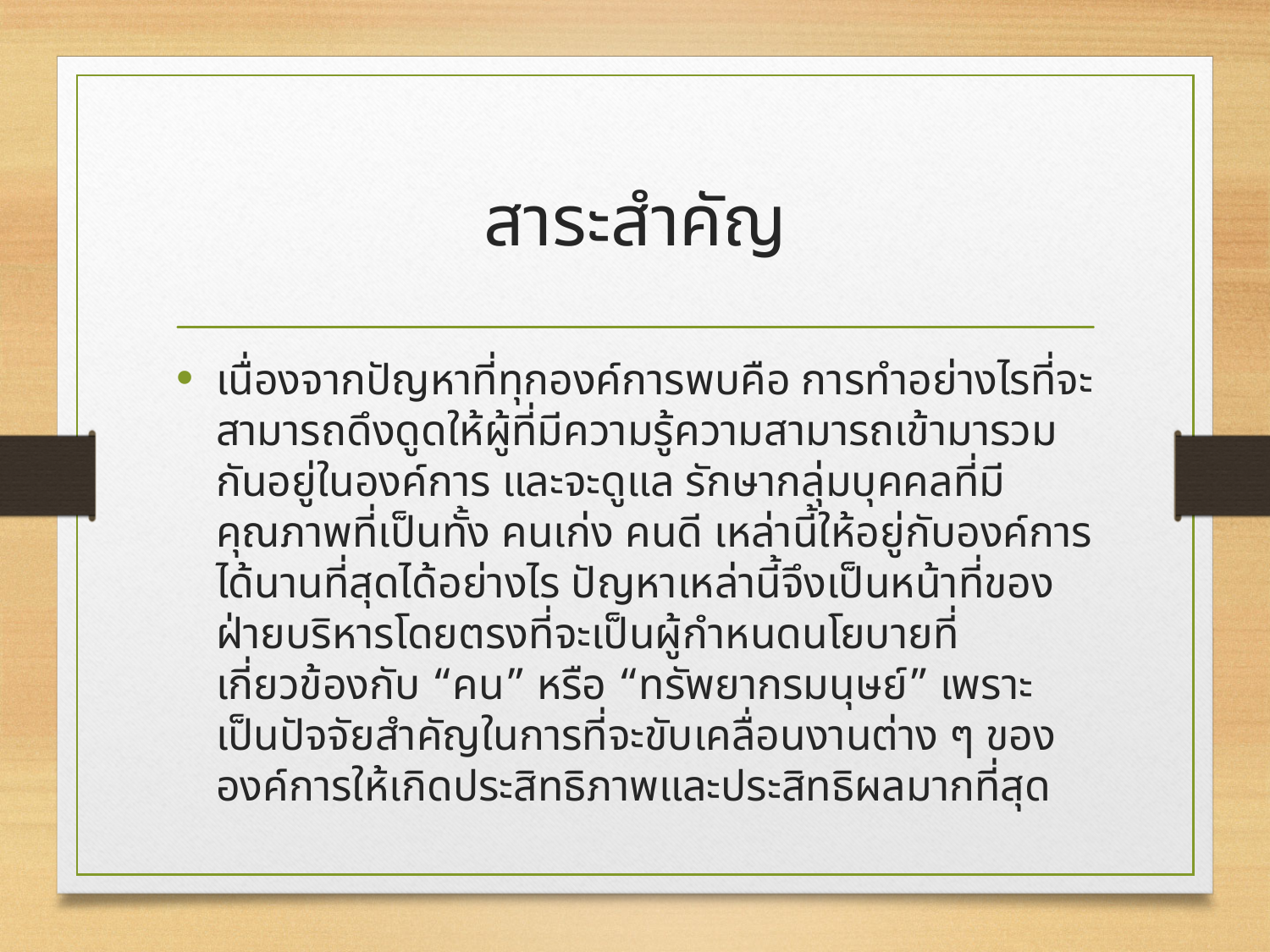

# สาระสำคัญ
เนื่องจากปัญหาที่ทุกองค์การพบคือ การทำอย่างไรที่จะสามารถดึงดูดให้ผู้ที่มีความรู้ความสามารถเข้ามารวมกันอยู่ในองค์การ และจะดูแล รักษากลุ่มบุคคลที่มีคุณภาพที่เป็นทั้ง คนเก่ง คนดี เหล่านี้ให้อยู่กับองค์การได้นานที่สุดได้อย่างไร ปัญหาเหล่านี้จึงเป็นหน้าที่ของฝ่ายบริหารโดยตรงที่จะเป็นผู้กำหนดนโยบายที่เกี่ยวข้องกับ “คน” หรือ “ทรัพยากรมนุษย์” เพราะเป็นปัจจัยสำคัญในการที่จะขับเคลื่อนงานต่าง ๆ ขององค์การให้เกิดประสิทธิภาพและประสิทธิผลมากที่สุด